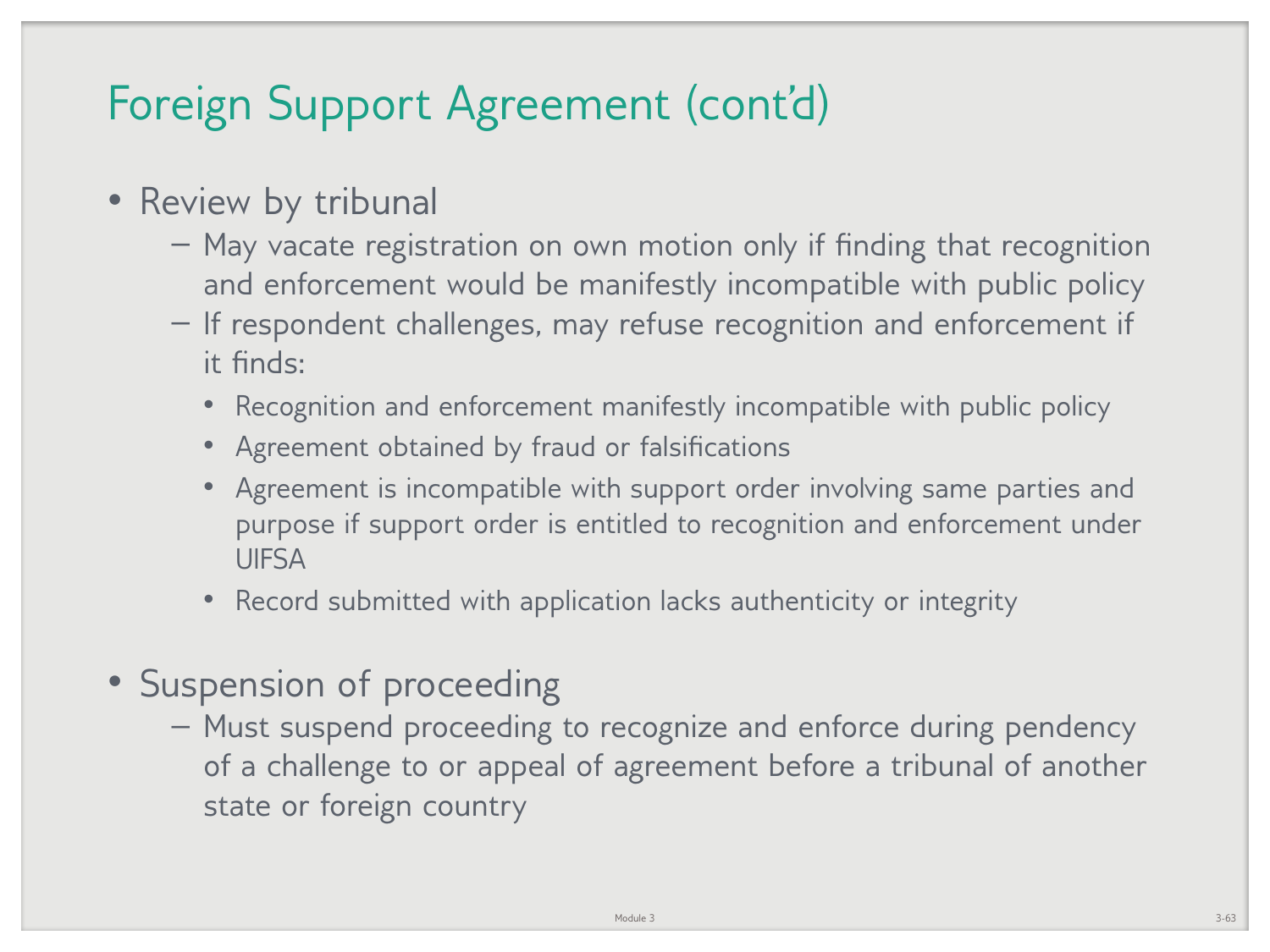

# Foreign Support Agreement (cont’d)
Review by tribunal
May vacate registration on own motion only if finding that recognition and enforcement would be manifestly incompatible with public policy
If respondent challenges, may refuse recognition and enforcement if it finds:
Recognition and enforcement manifestly incompatible with public policy
Agreement obtained by fraud or falsifications
Agreement is incompatible with support order involving same parties and purpose if support order is entitled to recognition and enforcement under UIFSA
Record submitted with application lacks authenticity or integrity

Suspension of proceeding
Must suspend proceeding to recognize and enforce during pendency of a challenge to or appeal of agreement before a tribunal of another state or foreign country

Module 3
3-63